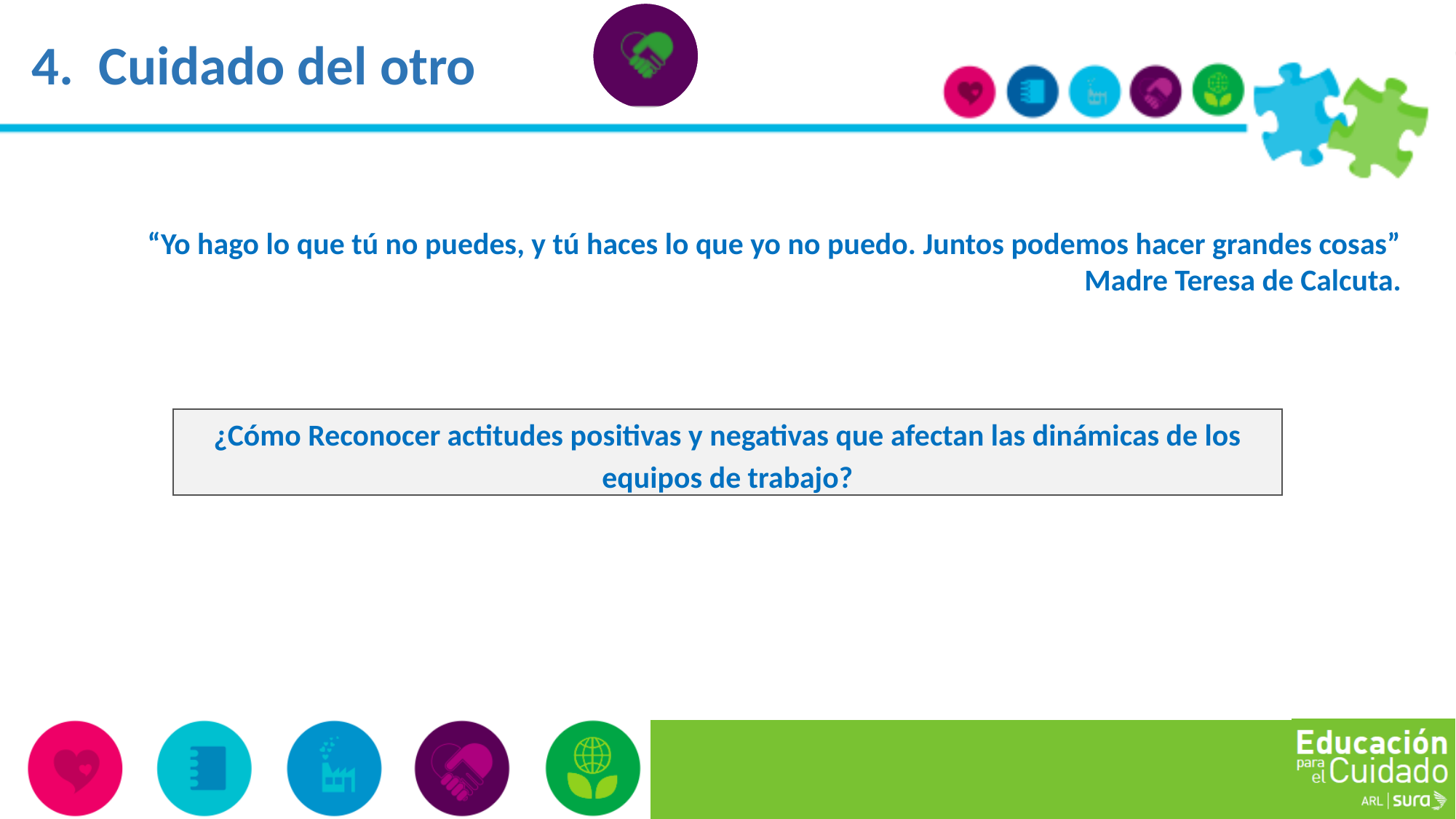

4.  Cuidado del otro

“Yo hago lo que tú no puedes, y tú haces lo que yo no puedo. Juntos podemos hacer grandes cosas” Madre Teresa de Calcuta.
¿Cómo Reconocer actitudes positivas y negativas que afectan las dinámicas de los equipos de trabajo?